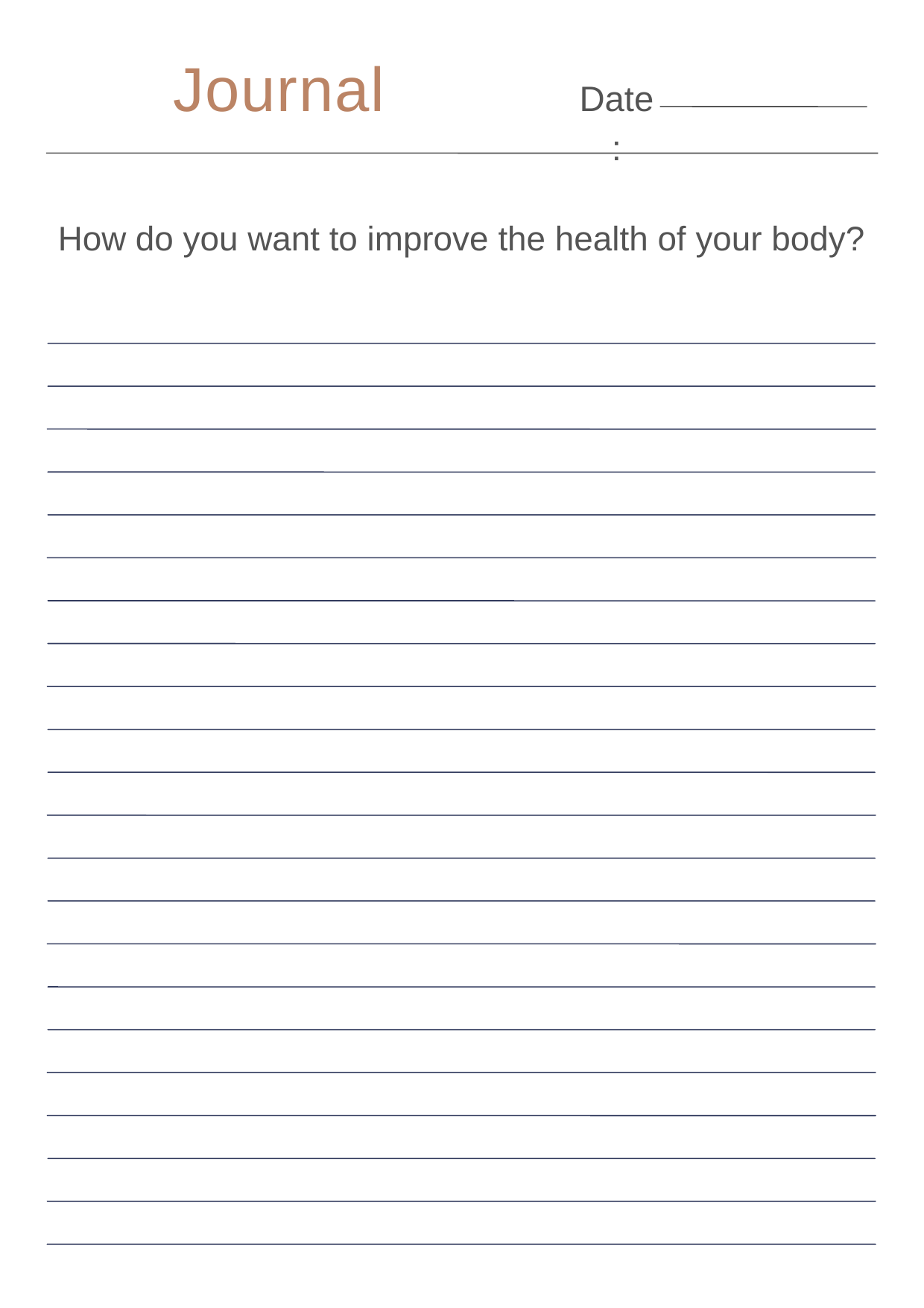

Journal
Date:

How do you want to improve the health of your body?